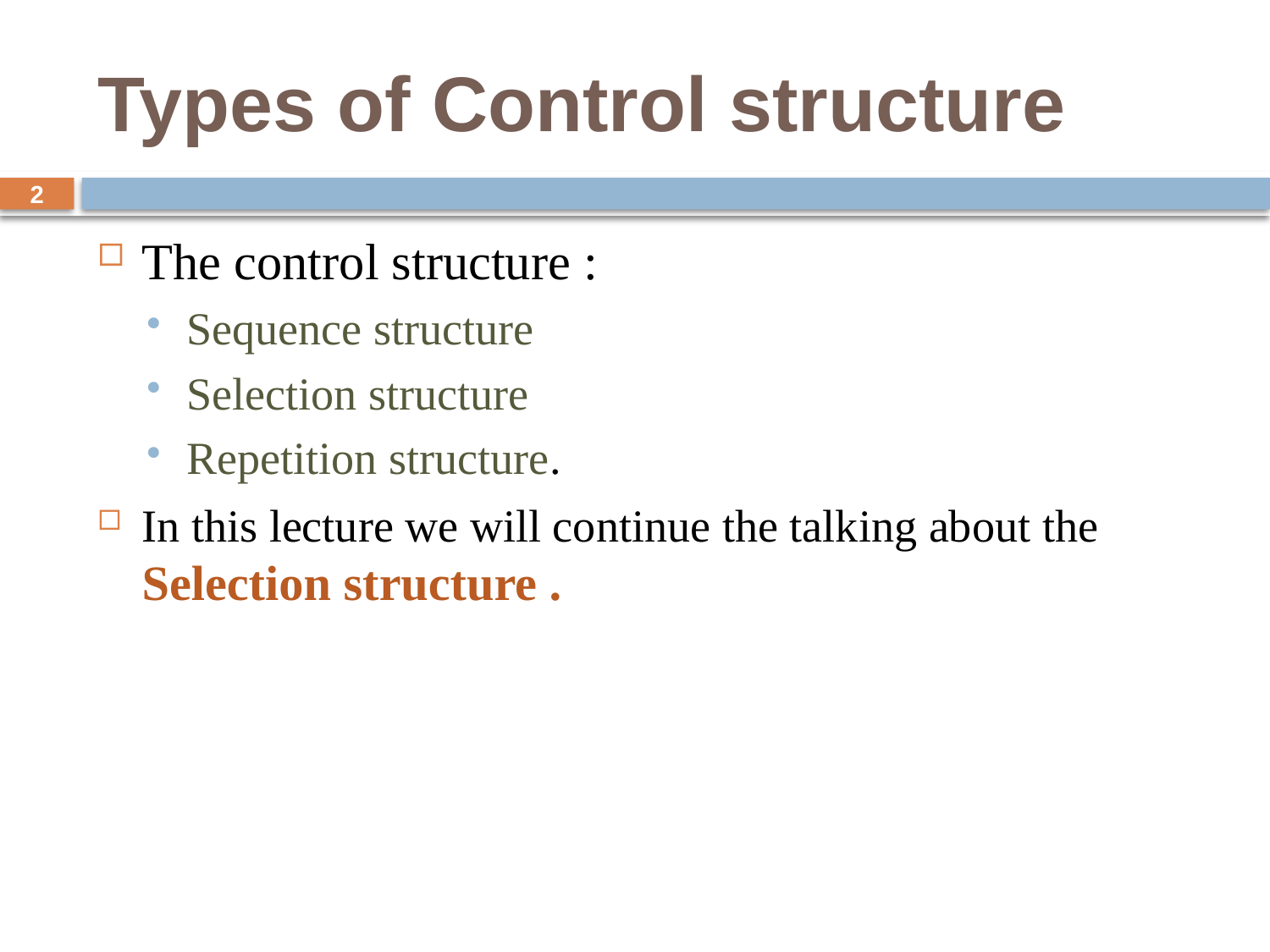

# Types of Control structure
2
The control structure :
Sequence structure
Selection structure
Repetition structure.
In this lecture we will continue the talking about the Selection structure .